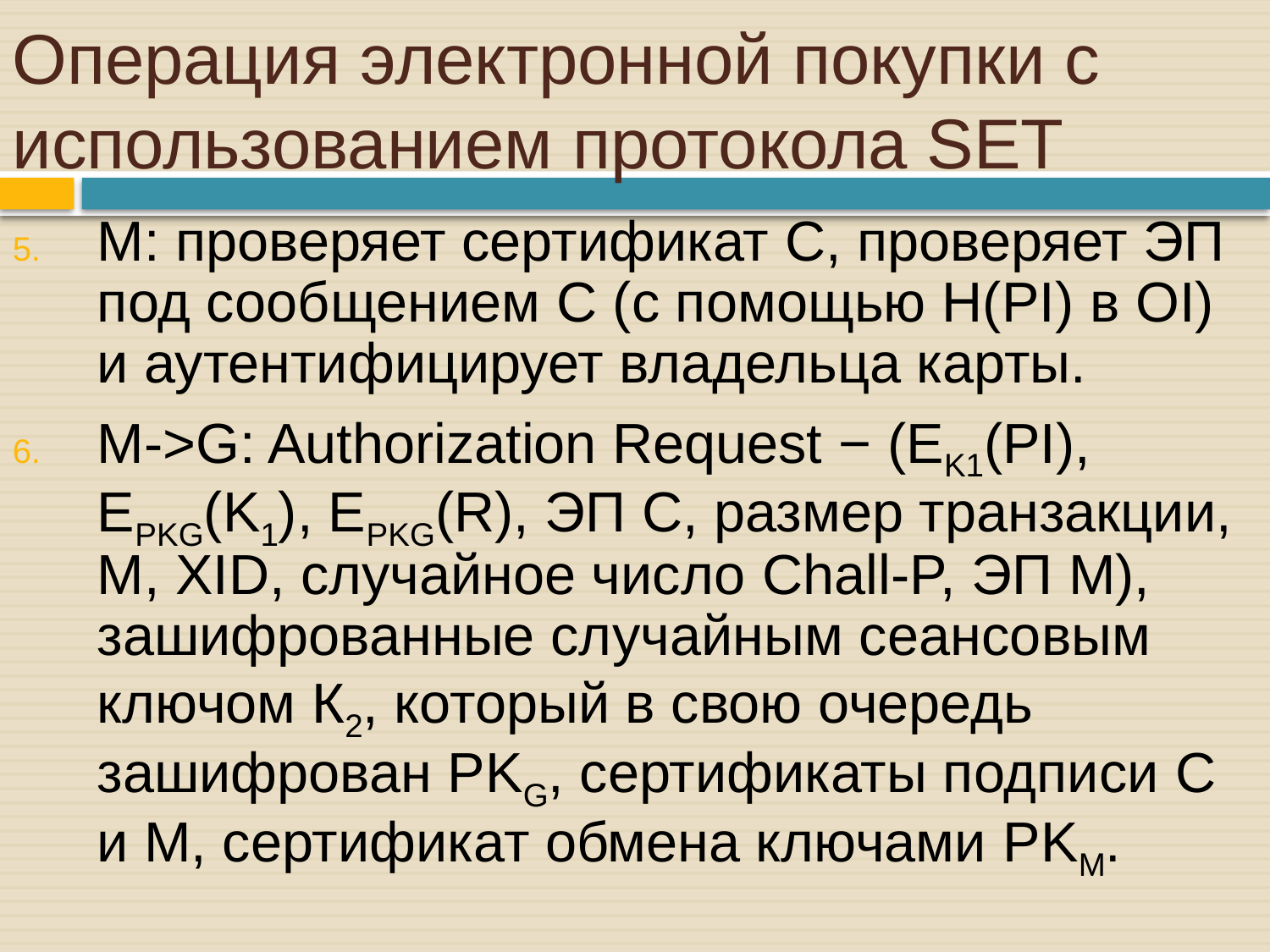

# Операция электронной покупки с использованием протокола SET
M: проверяет сертификат C, проверяет ЭП  под сообщением C (с помощью H(PI) в OI) и аутентифицирует владельца карты.
M->G: Authorization Request − (EK1(PI), EPKG(K1), EPKG(R), ЭП C, размер транзакции, M, XID, случайное число Chall-P, ЭП M), зашифрованные случайным сеансовым ключом К2, который в свою очередь зашифрован PKG, сертификаты подписи C и M, сертификат обмена ключами PKM.